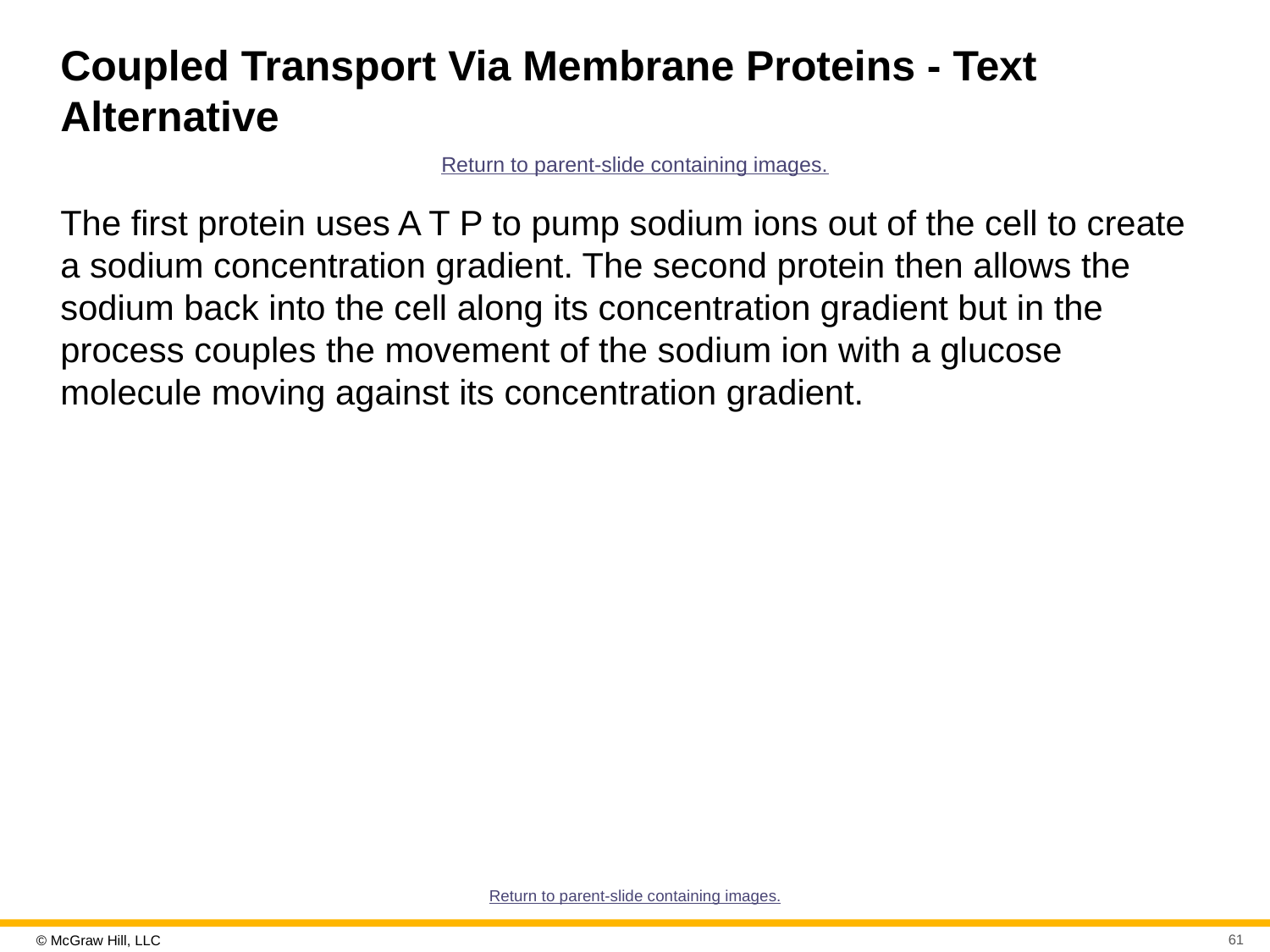

# Coupled Transport Via Membrane Proteins - Text Alternative
Return to parent-slide containing images.
The first protein uses A T P to pump sodium ions out of the cell to create a sodium concentration gradient. The second protein then allows the sodium back into the cell along its concentration gradient but in the process couples the movement of the sodium ion with a glucose molecule moving against its concentration gradient.
Return to parent-slide containing images.
61